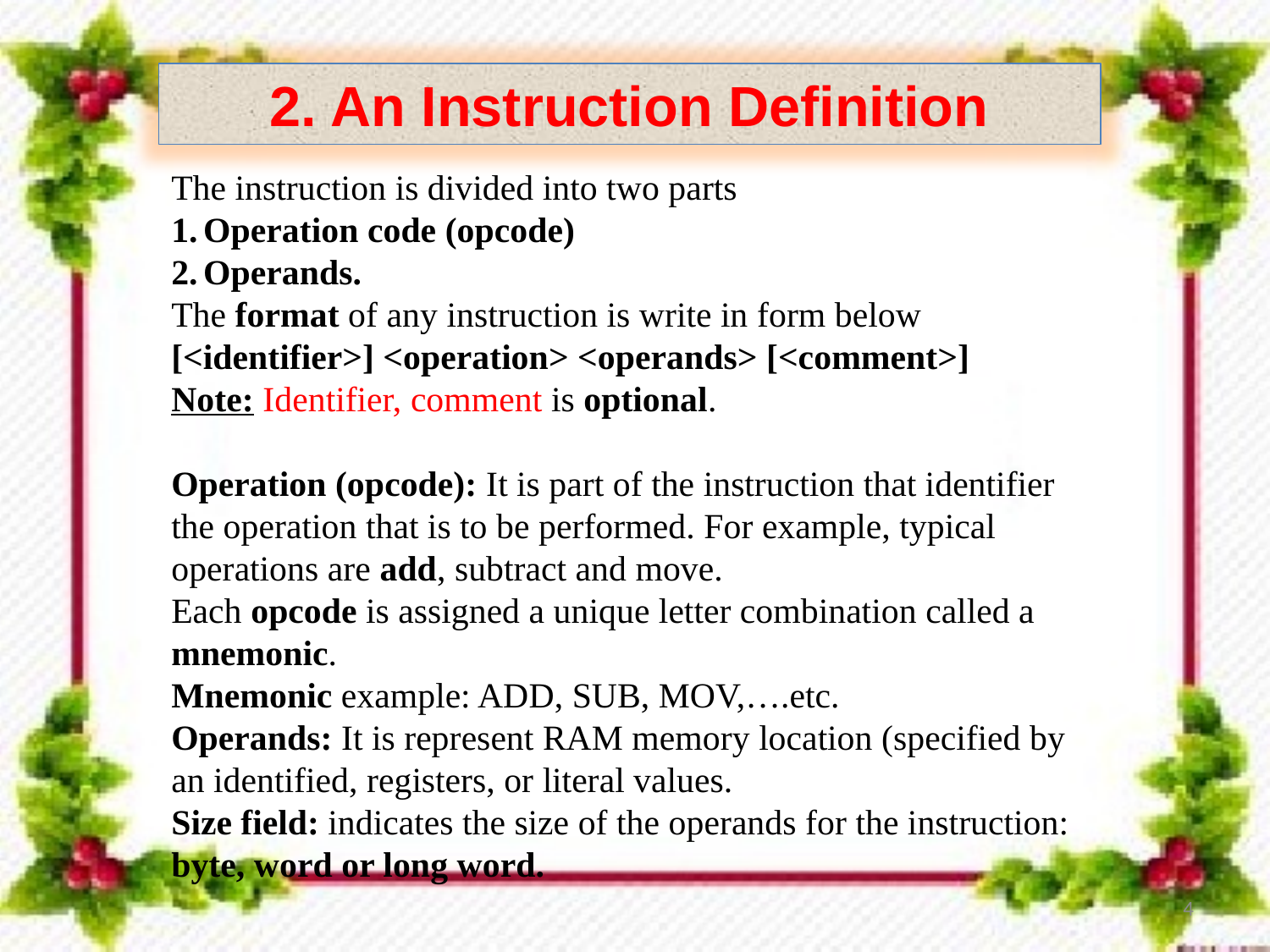

2. An Instruction Definition
The instruction is divided into two parts
Operation code (opcode)
Operands.
The format of any instruction is write in form below
[<identifier>] <operation> <operands> [<comment>]
Note: Identifier, comment is optional.

Operation (opcode): It is part of the instruction that identifier the operation that is to be performed. For example, typical operations are add, subtract and move.
Each opcode is assigned a unique letter combination called a mnemonic.
Mnemonic example: ADD, SUB, MOV,….etc.
Operands: It is represent RAM memory location (specified by an identified, registers, or literal values.
Size field: indicates the size of the operands for the instruction: byte, word or long word.
4